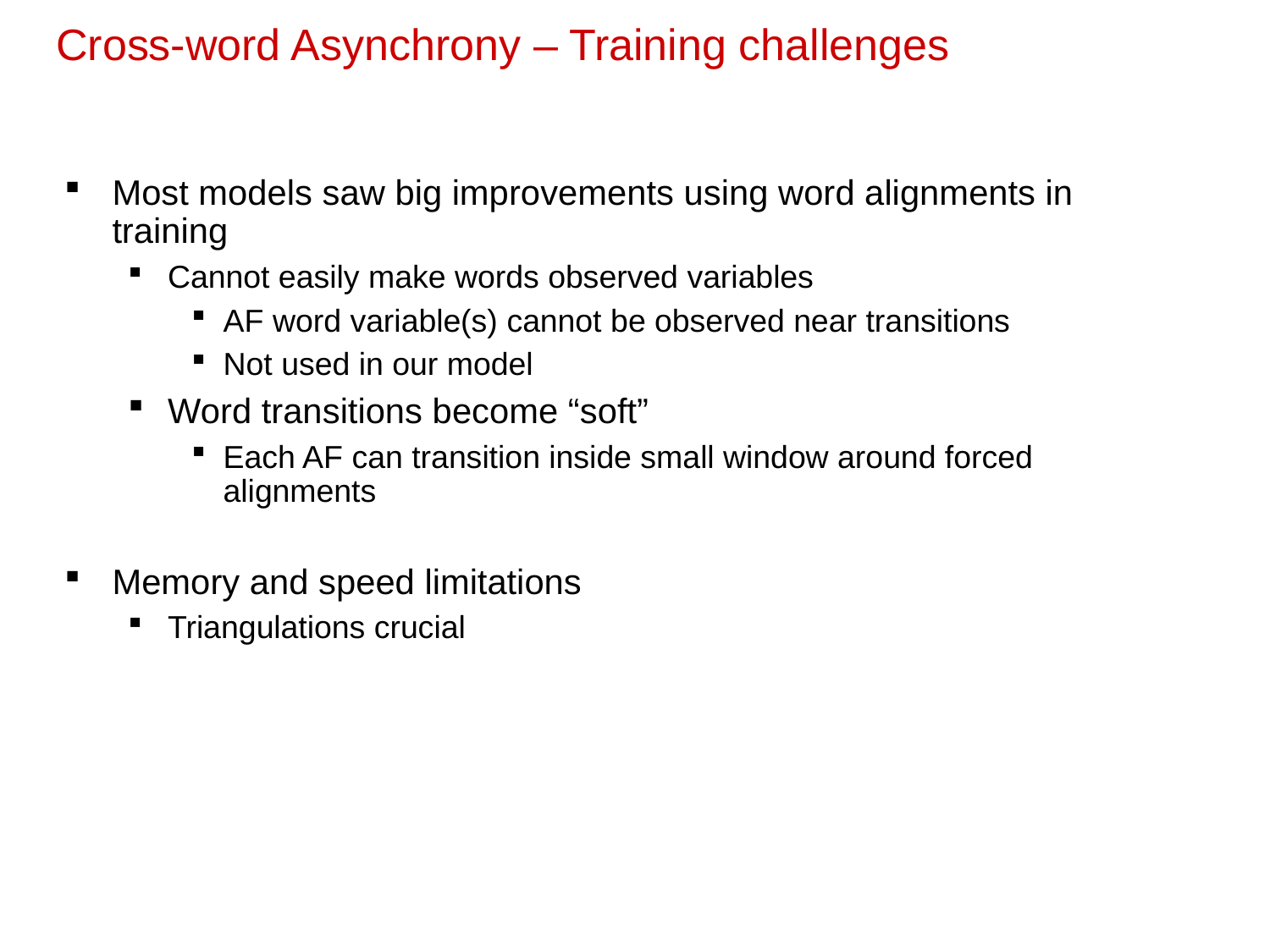

Cross-word Asynchrony – Training challenges
Most models saw big improvements using word alignments in training
Cannot easily make words observed variables
AF word variable(s) cannot be observed near transitions
Not used in our model
Word transitions become “soft”
Each AF can transition inside small window around forced alignments

Memory and speed limitations
Triangulations crucial